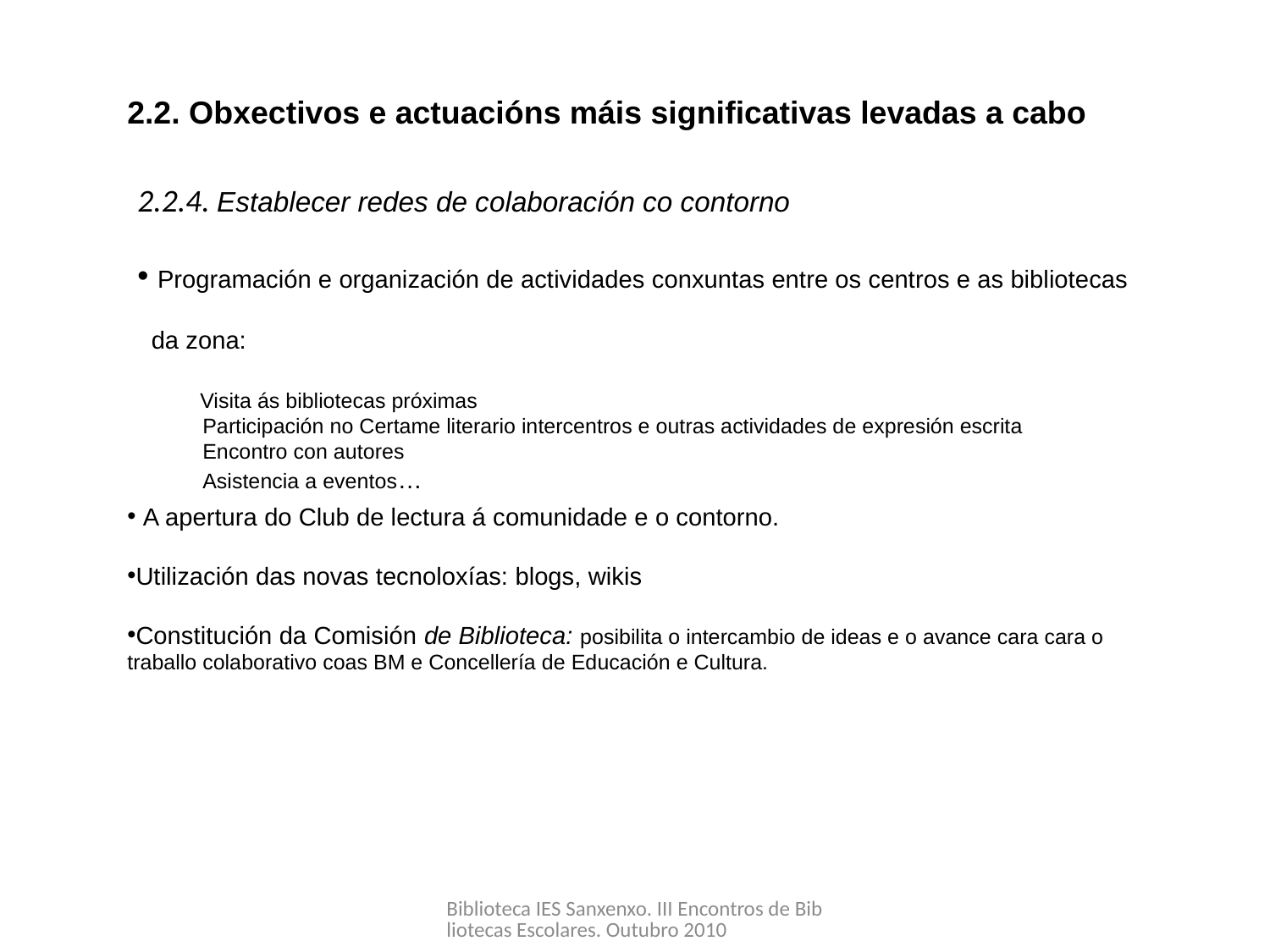

2.2. Obxectivos e actuacións máis significativas levadas a cabo

2.2.4. Establecer redes de colaboración co contorno

 Programación e organización de actividades conxuntas entre os centros e as bibliotecas
  da zona:

         Visita ás bibliotecas próximas
           Participación no Certame literario intercentros e outras actividades de expresión escrita
           Encontro con autores
           Asistencia a eventos…

 A apertura do Club de lectura á comunidade e o contorno.

Utilización das novas tecnoloxías: blogs, wikis

Constitución da Comisión de Biblioteca: posibilita o intercambio de ideas e o avance cara cara o traballo colaborativo coas BM e Concellería de Educación e Cultura.

Biblioteca IES Sanxenxo. III Encontros de Bibliotecas Escolares. Outubro 2010